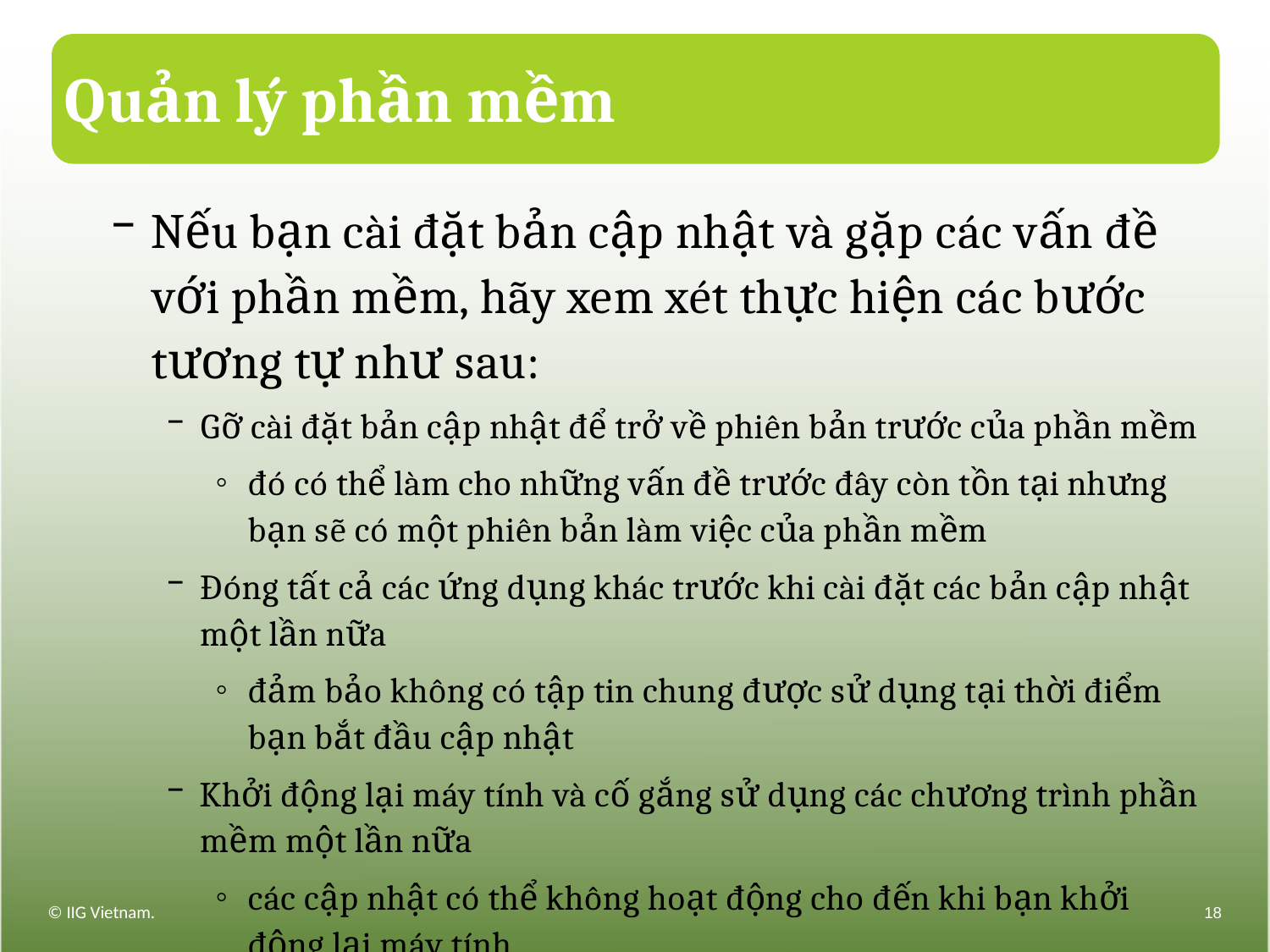

# Quản lý phần mềm
Nếu bạn cài đặt bản cập nhật và gặp các vấn đề với phần mềm, hãy xem xét thực hiện các bước tương tự như sau:
Gỡ cài đặt bản cập nhật để trở về phiên bản trước của phần mềm
đó có thể làm cho những vấn đề trước đây còn tồn tại nhưng bạn sẽ có một phiên bản làm việc của phần mềm
Đóng tất cả các ứng dụng khác trước khi cài đặt các bản cập nhật một lần nữa
đảm bảo không có tập tin chung được sử dụng tại thời điểm bạn bắt đầu cập nhật
Khởi động lại máy tính và cố gắng sử dụng các chương trình phần mềm một lần nữa
các cập nhật có thể không hoạt động cho đến khi bạn khởi động lại máy tính
© IIG Vietnam.
18